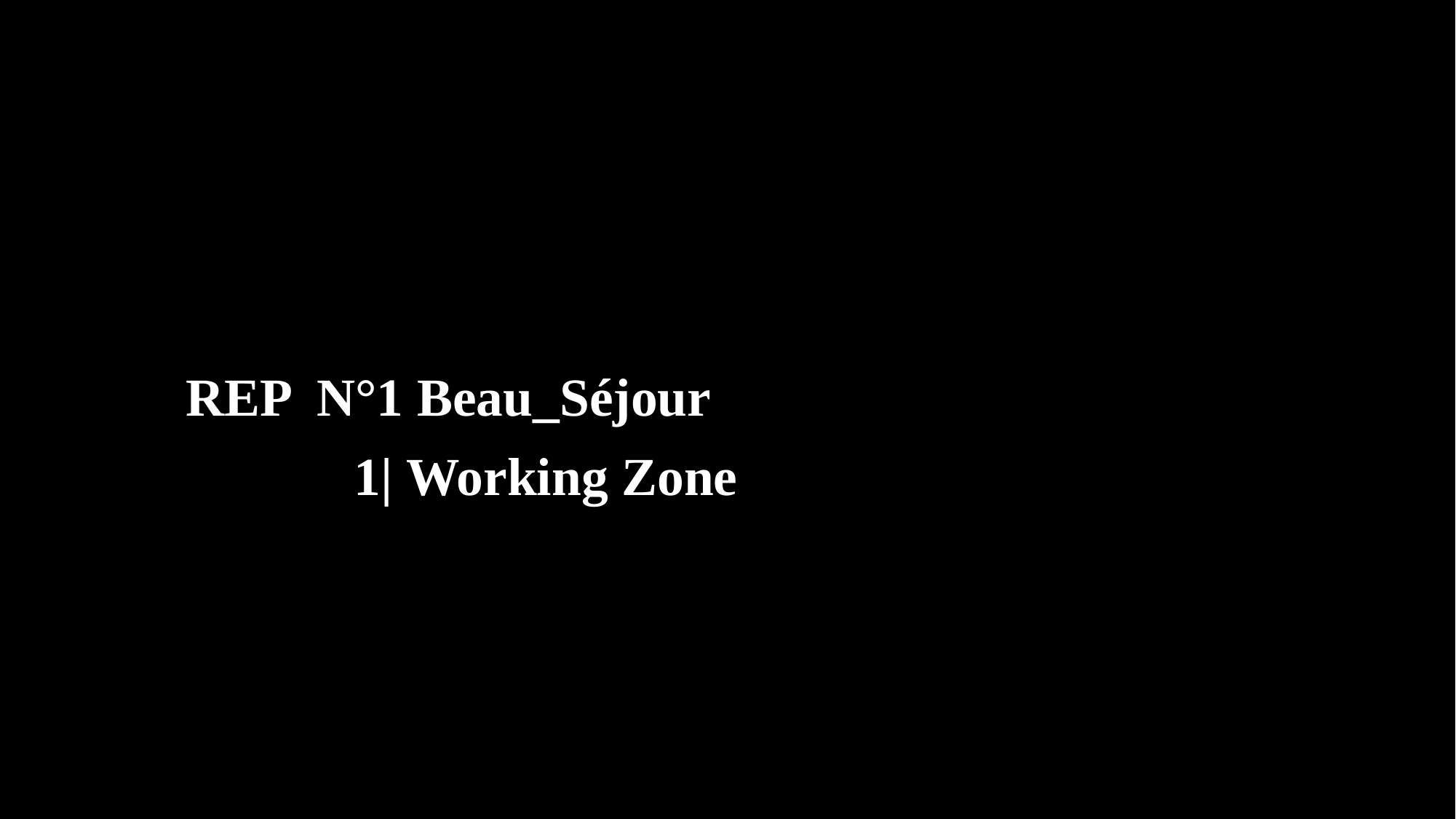

REP  N°1 Beau_Séjour
1| Working Zone                     tyytytytyjjj